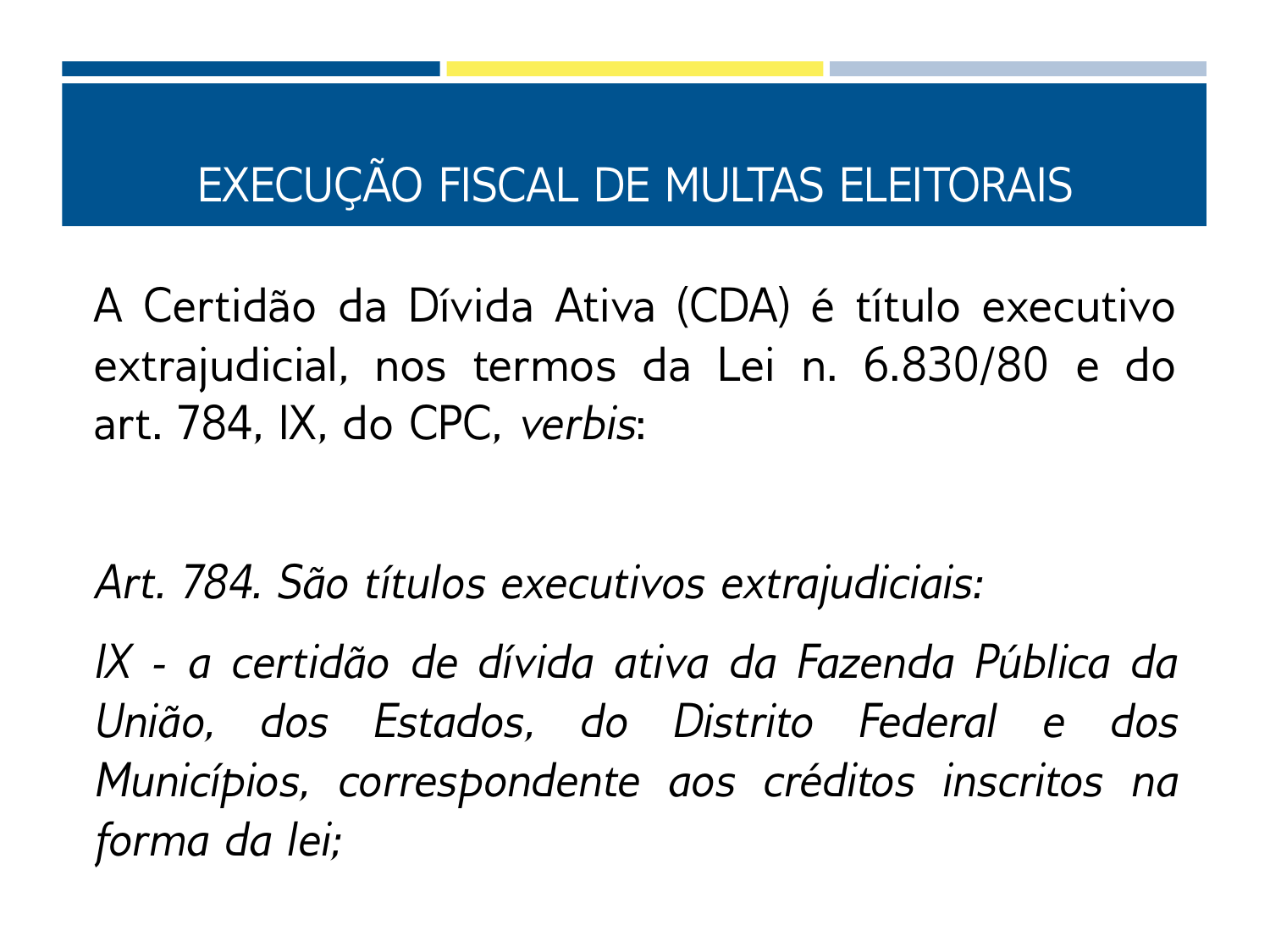

# EXECUÇÃO FISCAL DE MULTAS ELEITORAIS
A Certidão da Dívida Ativa (CDA) é título executivo extrajudicial, nos termos da Lei n. 6.830/80 e do art. 784, IX, do CPC, verbis:

Art. 784. São títulos executivos extrajudiciais:
IX - a certidão de dívida ativa da Fazenda Pública da União, dos Estados, do Distrito Federal e dos Municípios, correspondente aos créditos inscritos na forma da lei;